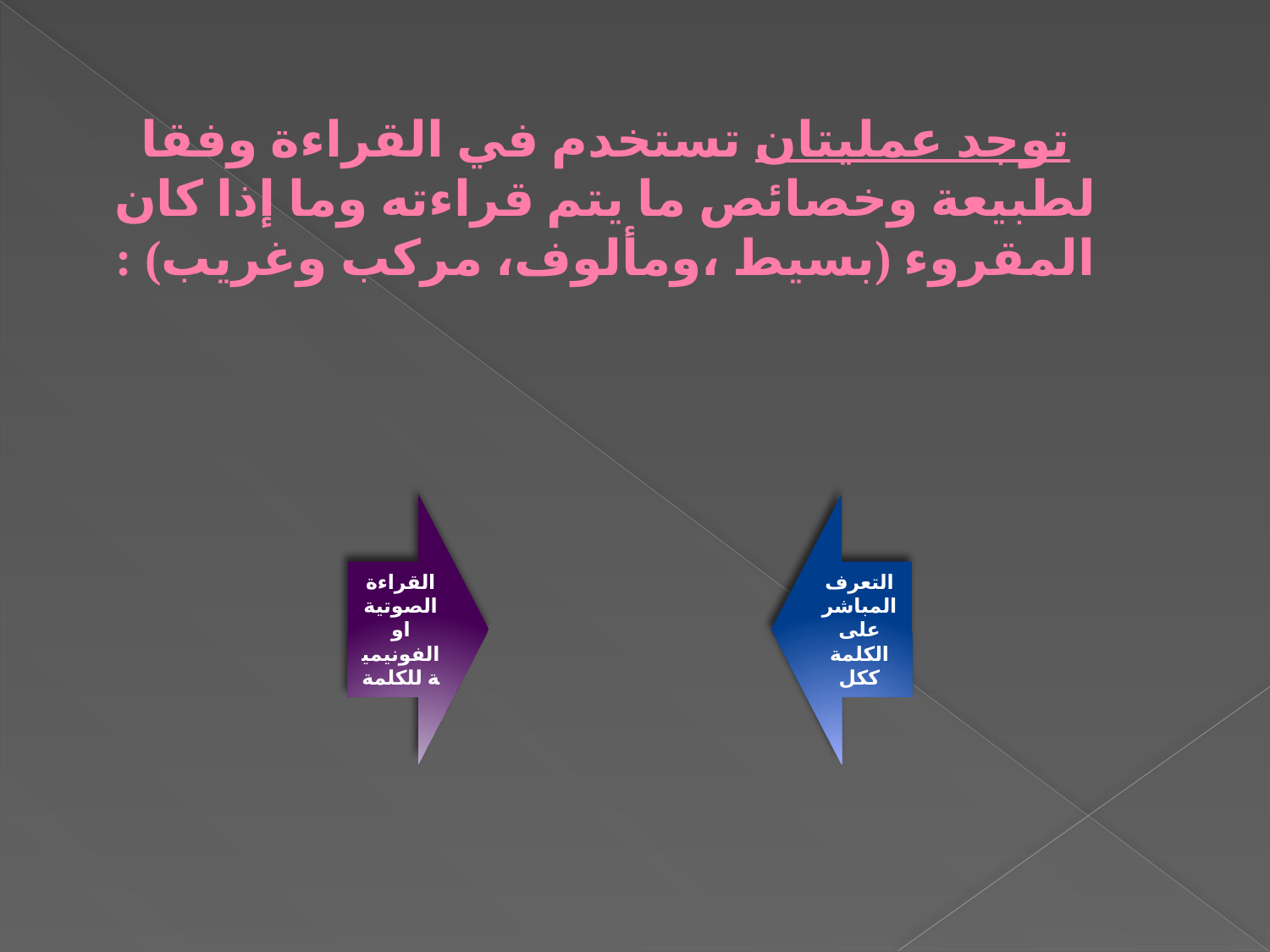

# توجد عمليتان تستخدم في القراءة وفقا لطبيعة وخصائص ما يتم قراءته وما إذا كان المقروء (بسيط ،ومألوف، مركب وغريب) :
القراءة الصوتية او الفونيمية للكلمة
التعرف المباشر على الكلمة ككل